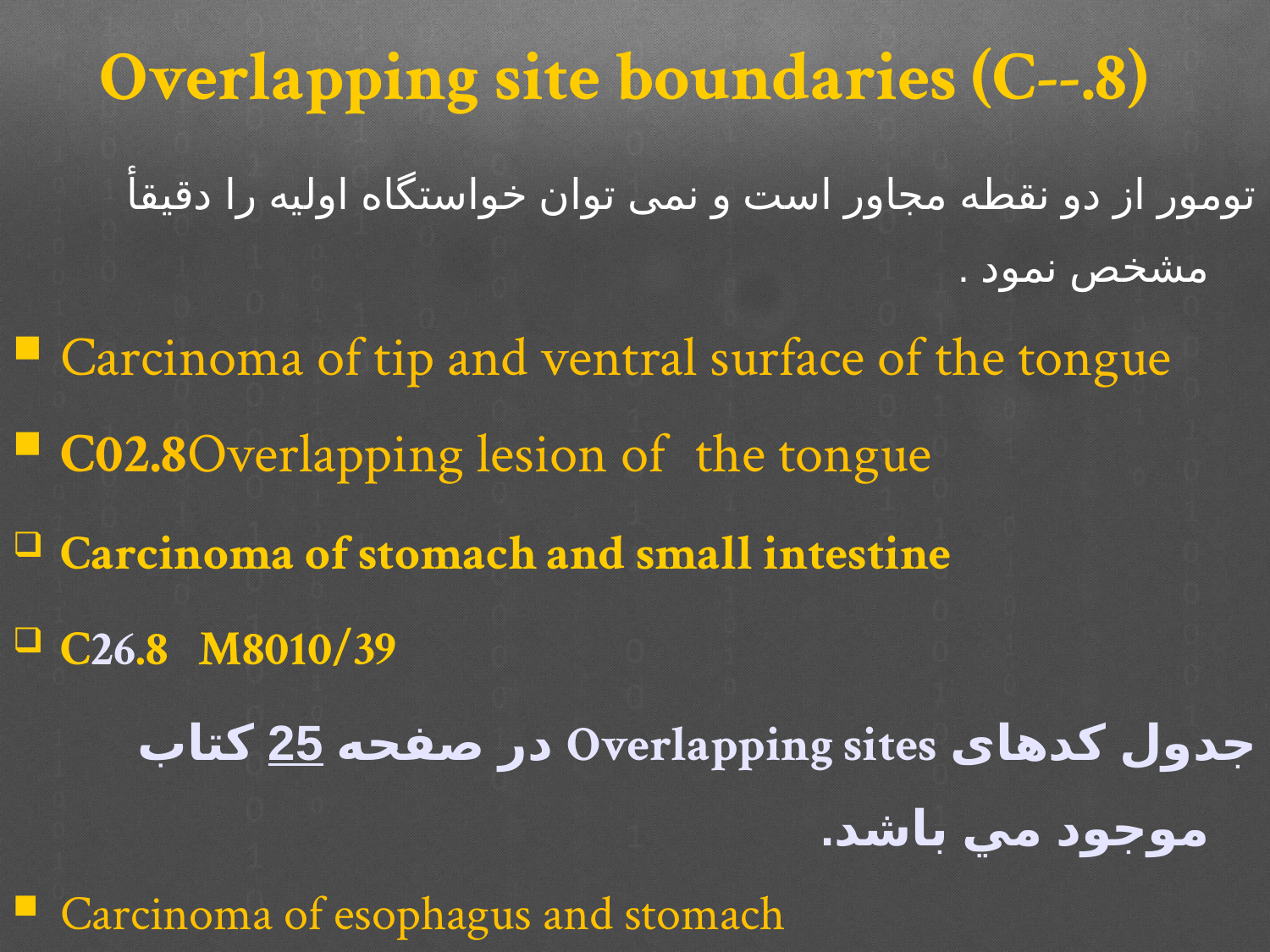

# Overlapping site boundaries (C--.8)
تومور از دو نقطه مجاور است و نمی توان خواستگاه اولیه را دقیقأ مشخص نمود .
Carcinoma of tip and ventral surface of the tongue
C02.8	Overlapping lesion of 	the tongue
Carcinoma of stomach and small intestine
C26.8   M8010/39
جدول کدهای Overlapping sites در صفحه 25 کتاب موجود مي باشد.
Carcinoma of esophagus and stomach
C16.0	Cardioesophageal  junction